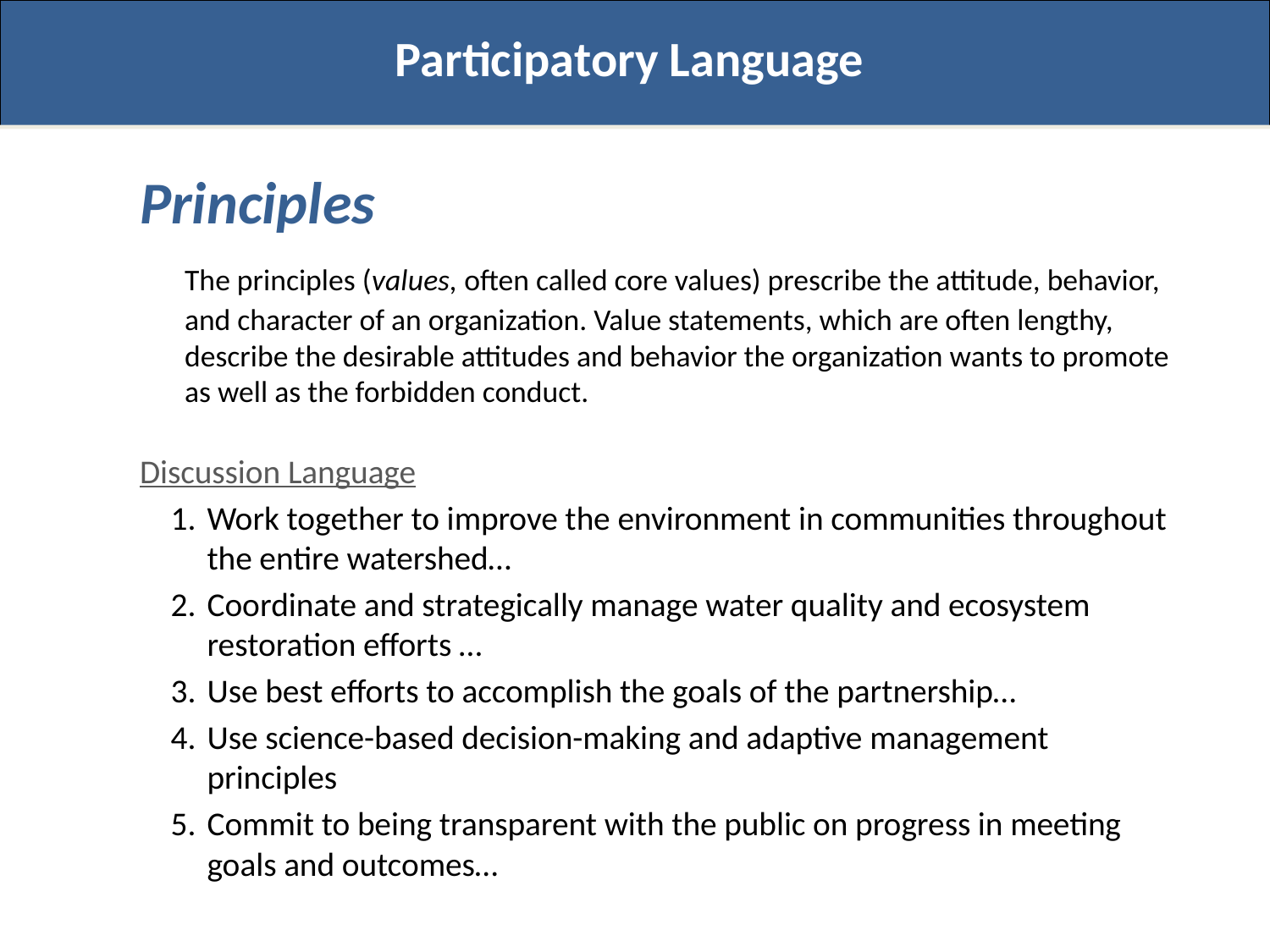

Participatory Language
Principles
	The principles (values, often called core values) prescribe the attitude, behavior, and character of an organization. Value statements, which are often lengthy, describe the desirable attitudes and behavior the organization wants to promote as well as the forbidden conduct.

Discussion Language
Work together to improve the environment in communities throughout the entire watershed…
Coordinate and strategically manage water quality and ecosystem restoration efforts …
Use best efforts to accomplish the goals of the partnership…
Use science-based decision-making and adaptive management principles
Commit to being transparent with the public on progress in meeting goals and outcomes…